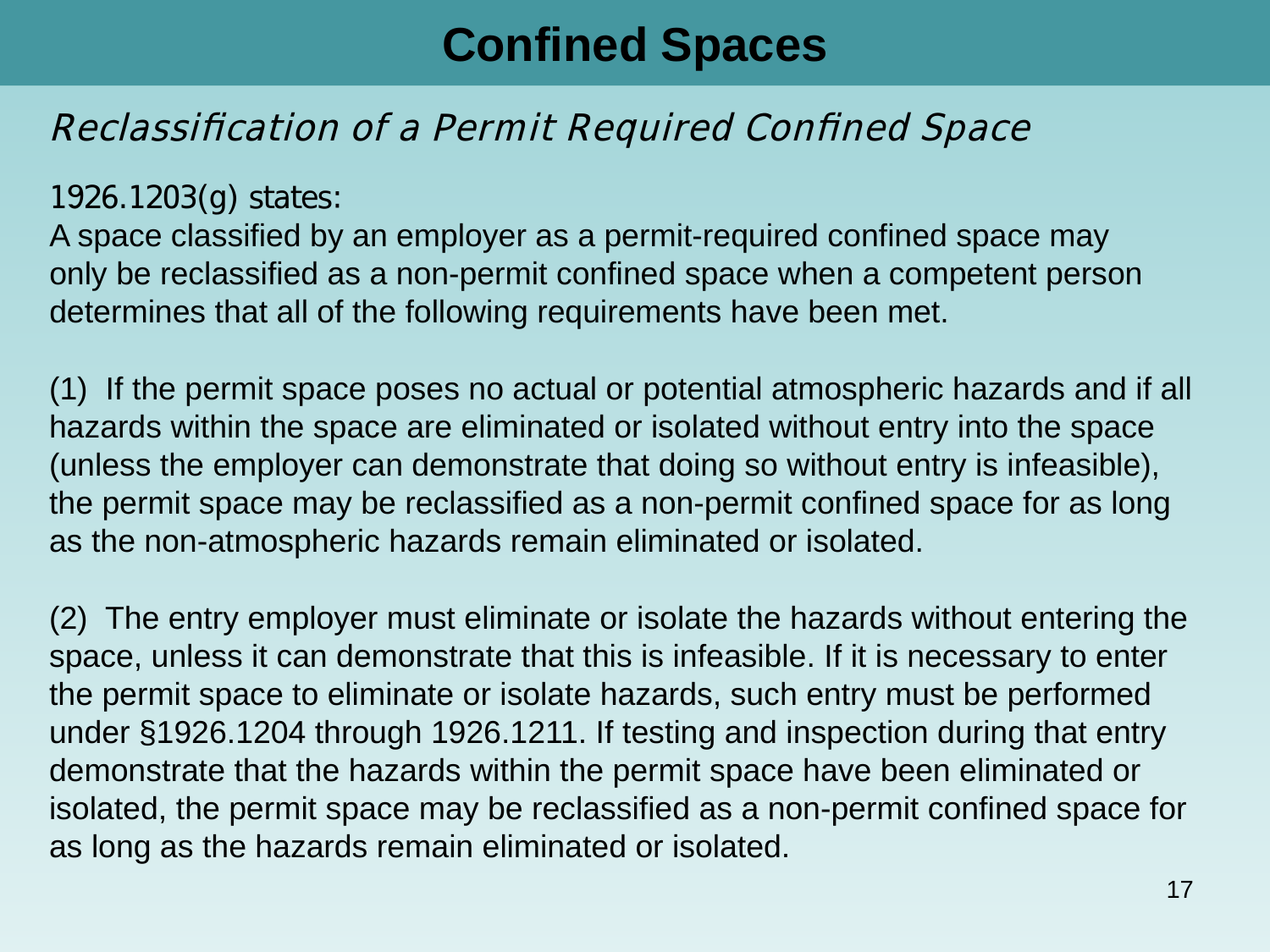

# Confined Spaces
Reclassification of a Permit Required Confined Space
1926.1203(g) states:
A space classified by an employer as a permit-required confined space may only be reclassified as a non-permit confined space when a competent person determines that all of the following requirements have been met.
(1)  If the permit space poses no actual or potential atmospheric hazards and if all hazards within the space are eliminated or isolated without entry into the space (unless the employer can demonstrate that doing so without entry is infeasible), the permit space may be reclassified as a non-permit confined space for as long as the non-atmospheric hazards remain eliminated or isolated.
(2)  The entry employer must eliminate or isolate the hazards without entering the space, unless it can demonstrate that this is infeasible. If it is necessary to enter the permit space to eliminate or isolate hazards, such entry must be performed under §1926.1204 through 1926.1211. If testing and inspection during that entry demonstrate that the hazards within the permit space have been eliminated or isolated, the permit space may be reclassified as a non-permit confined space for as long as the hazards remain eliminated or isolated.
17